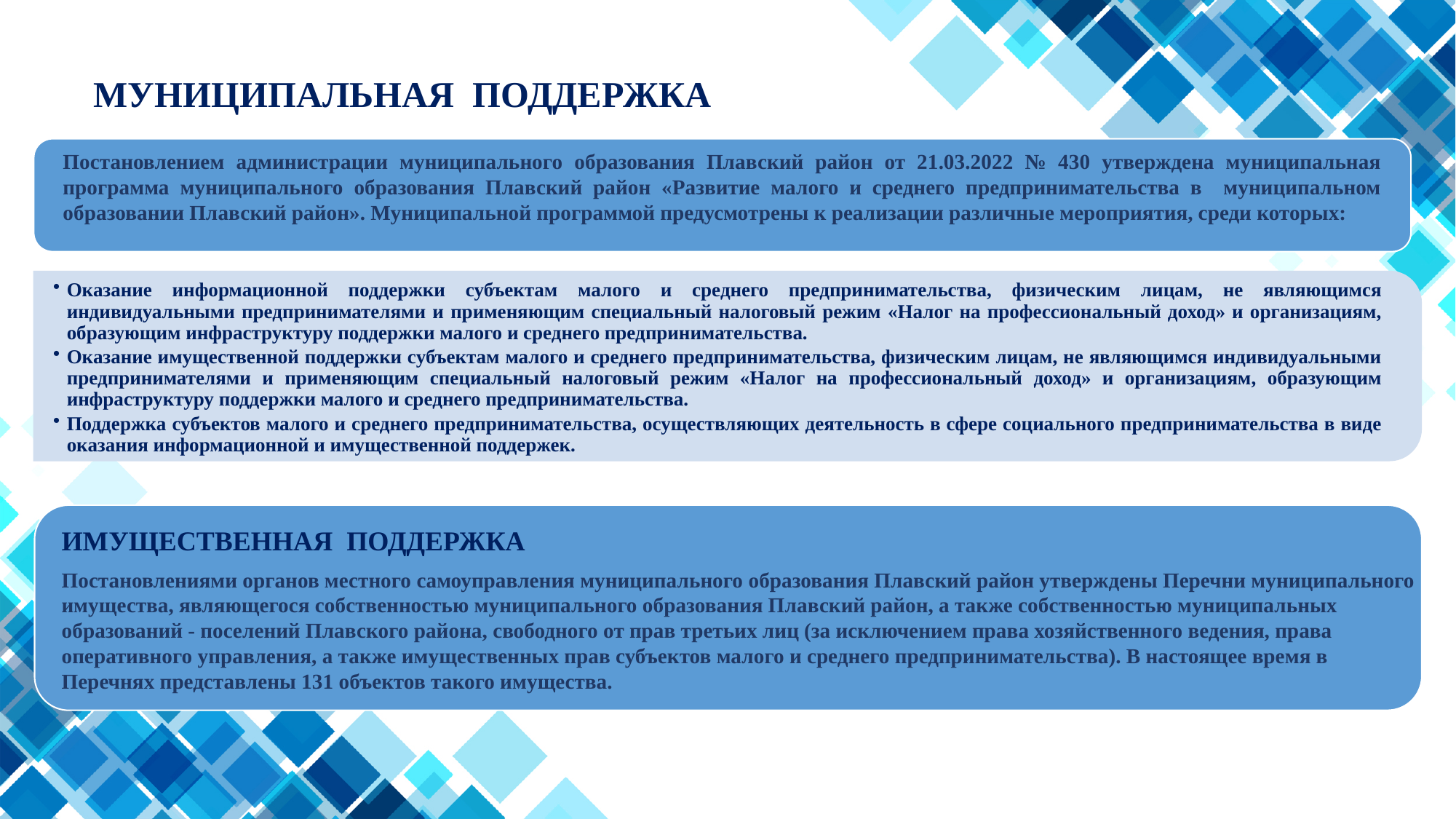

# МУНИЦИПАЛЬНАЯ  ПОДДЕРЖКА

Постановлением администрации муниципального образования Плавский район от 21.03.2022 № 430 утверждена муниципальная программа муниципального образования Плавский район «Развитие малого и среднего предпринимательства в  муниципальном образовании Плавский район». Муниципальной программой предусмотрены к реализации различные мероприятия, среди которых:

Оказание информационной поддержки субъектам малого и среднего предпринимательства, физическим лицам, не являющимся индивидуальными предпринимателями и применяющим специальный налоговый режим «Налог на профессиональный доход» и организациям, образующим инфраструктуру поддержки малого и среднего предпринимательства.
Оказание имущественной поддержки субъектам малого и среднего предпринимательства, физическим лицам, не являющимся индивидуальными предпринимателями и применяющим специальный налоговый режим «Налог на профессиональный доход» и организациям, образующим инфраструктуру поддержки малого и среднего предпринимательства.
Поддержка субъектов малого и среднего предпринимательства, осуществляющих деятельность в сфере социального предпринимательства в виде оказания информационной и имущественной поддержек.

ИМУЩЕСТВЕННАЯ  ПОДДЕРЖКА
Постановлениями органов местного самоуправления муниципального образования Плавский район утверждены Перечни муниципального имущества, являющегося собственностью муниципального образования Плавский район, а также собственностью муниципальных образований - поселений Плавского района, свободного от прав третьих лиц (за исключением права хозяйственного ведения, права оперативного управления, а также имущественных прав субъектов малого и среднего предпринимательства). В настоящее время в   Перечнях представлены 131 объектов такого имущества.